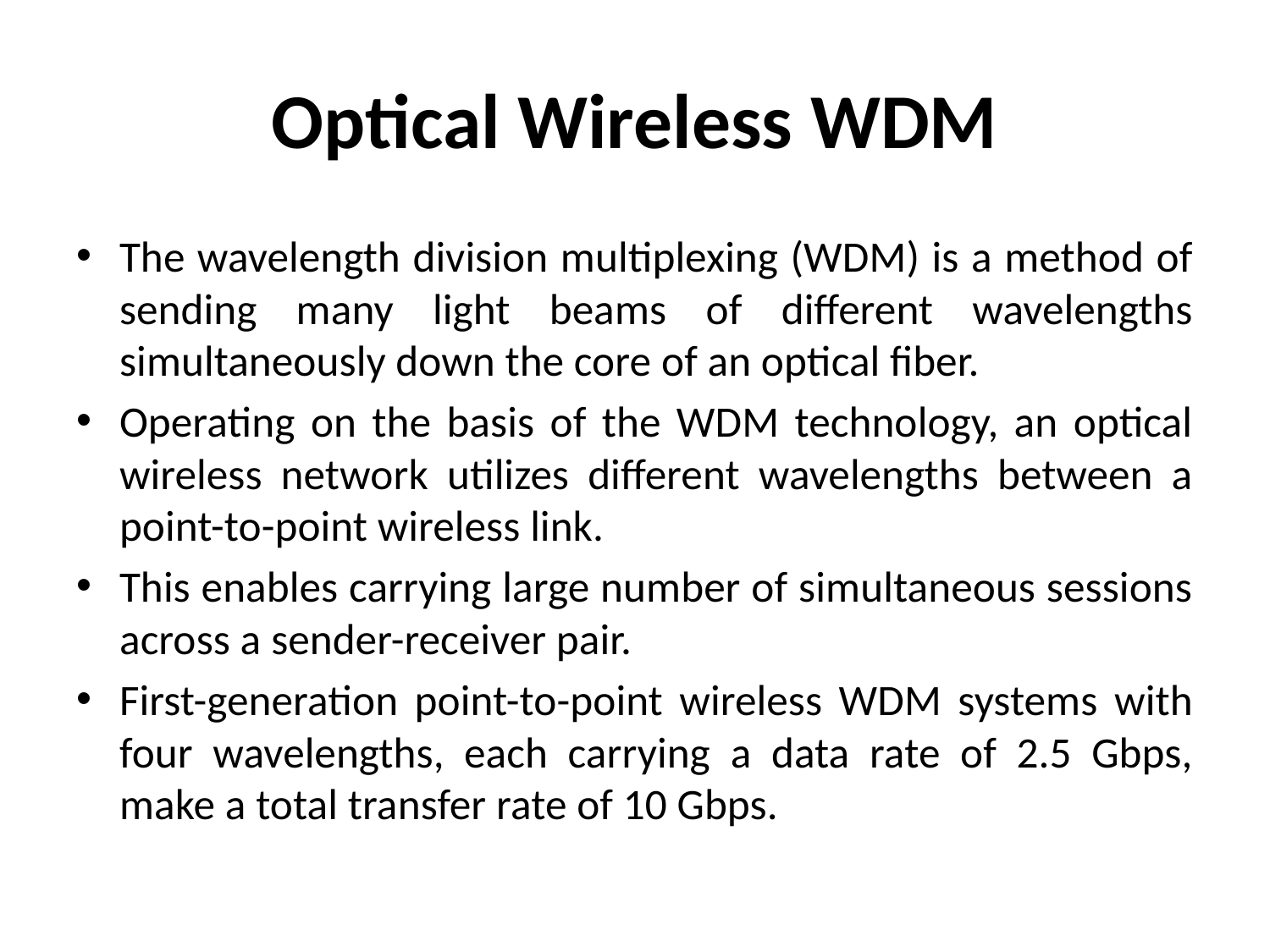

# Optical Wireless WDM
The wavelength division multiplexing (WDM) is a method of sending many light beams of different wavelengths simultaneously down the core of an optical fiber.
Operating on the basis of the WDM technology, an optical wireless network utilizes different wavelengths between a point-to-point wireless link.
This enables carrying large number of simultaneous sessions across a sender-receiver pair.
First-generation point-to-point wireless WDM systems with four wavelengths, each carrying a data rate of 2.5 Gbps, make a total transfer rate of 10 Gbps.